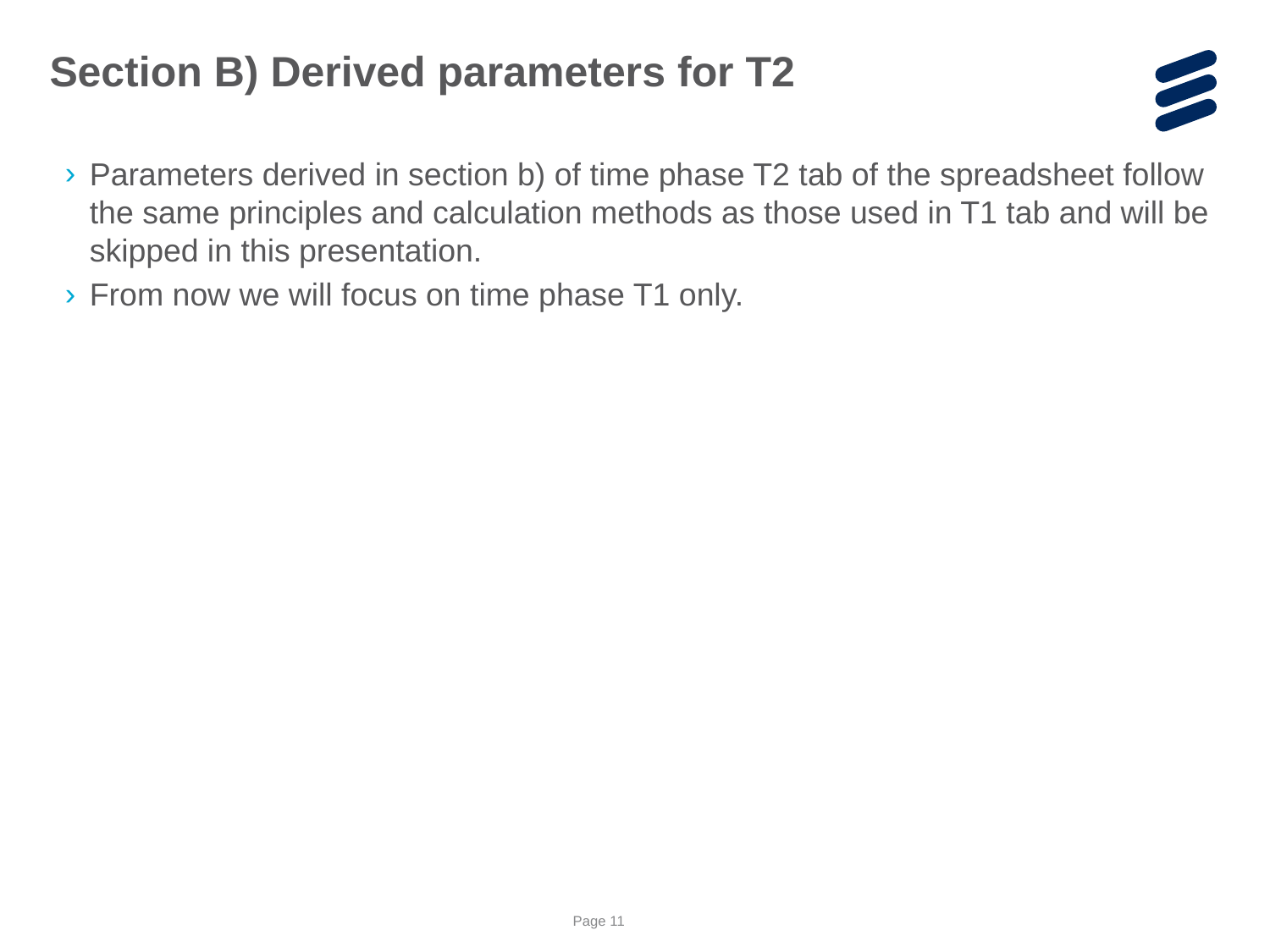

Section B) Derived parameters for T2
Parameters derived in section b) of time phase T2 tab of the spreadsheet follow the same principles and calculation methods as those used in T1 tab and will be skipped in this presentation.
From now we will focus on time phase T1 only.